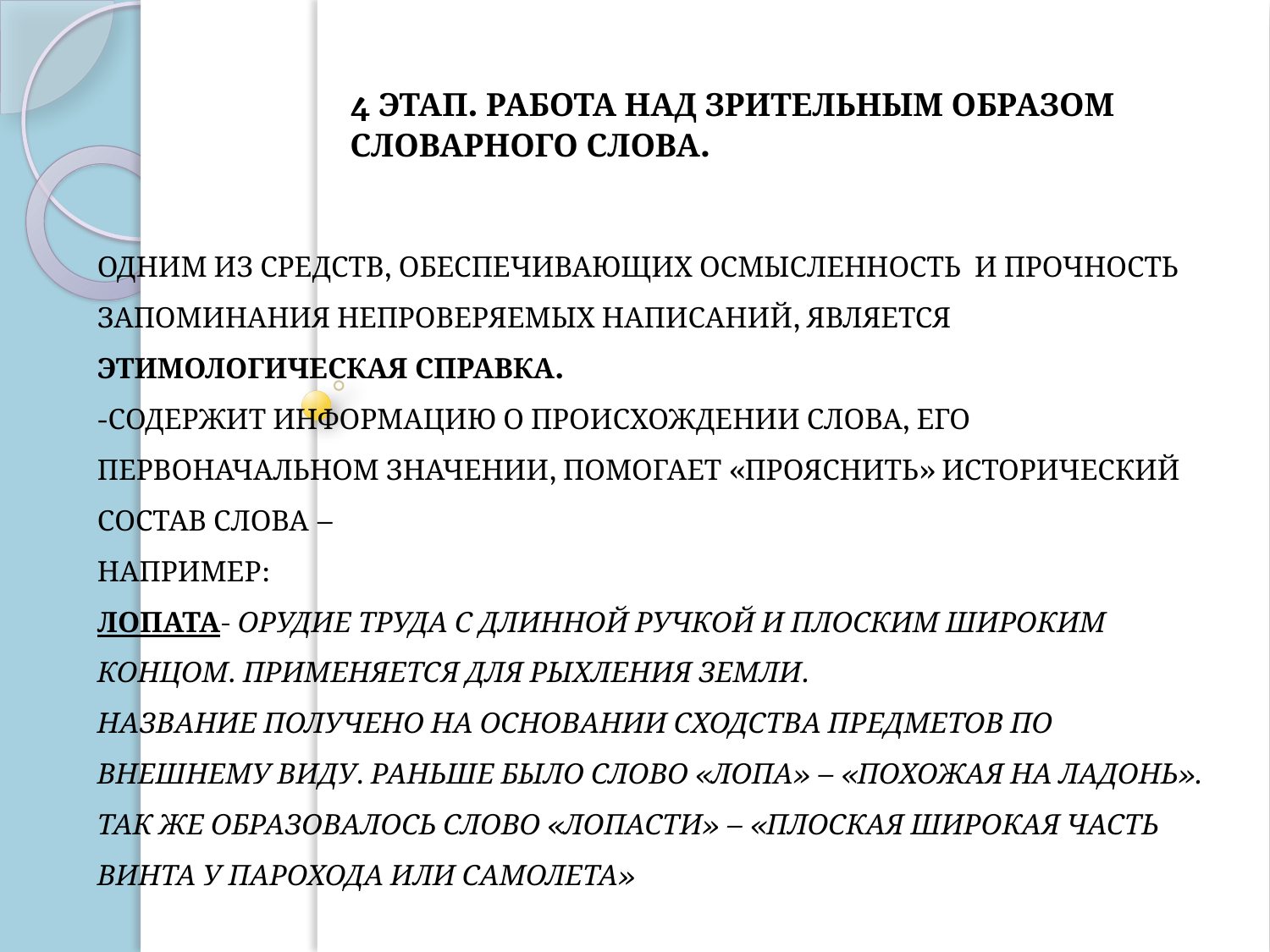

4 этап. Работа над зрительным образом словарного слова.
# Одним из средств, обеспечивающих осмысленность  и прочность запоминания непроверяемых написаний, является этимологическая справка. -Содержит информацию о происхождении слова, его первоначальном значении, помогает «прояснить» исторический состав слова – Например: ЛОПАТА- ОРУДИЕ ТРУДА С ДЛИННОЙ РУЧКОЙ И ПЛОСКИМ ШИРОКИМ КОНЦОМ. Применяется для рыхления земли. Название получено на основании сходства предметов по внешнему виду. Раньше было слово «лопа» – «похожая на ладонь». Так же образовалось слово «лопасти» – «плоская широкая часть винта у парохода или самолета»